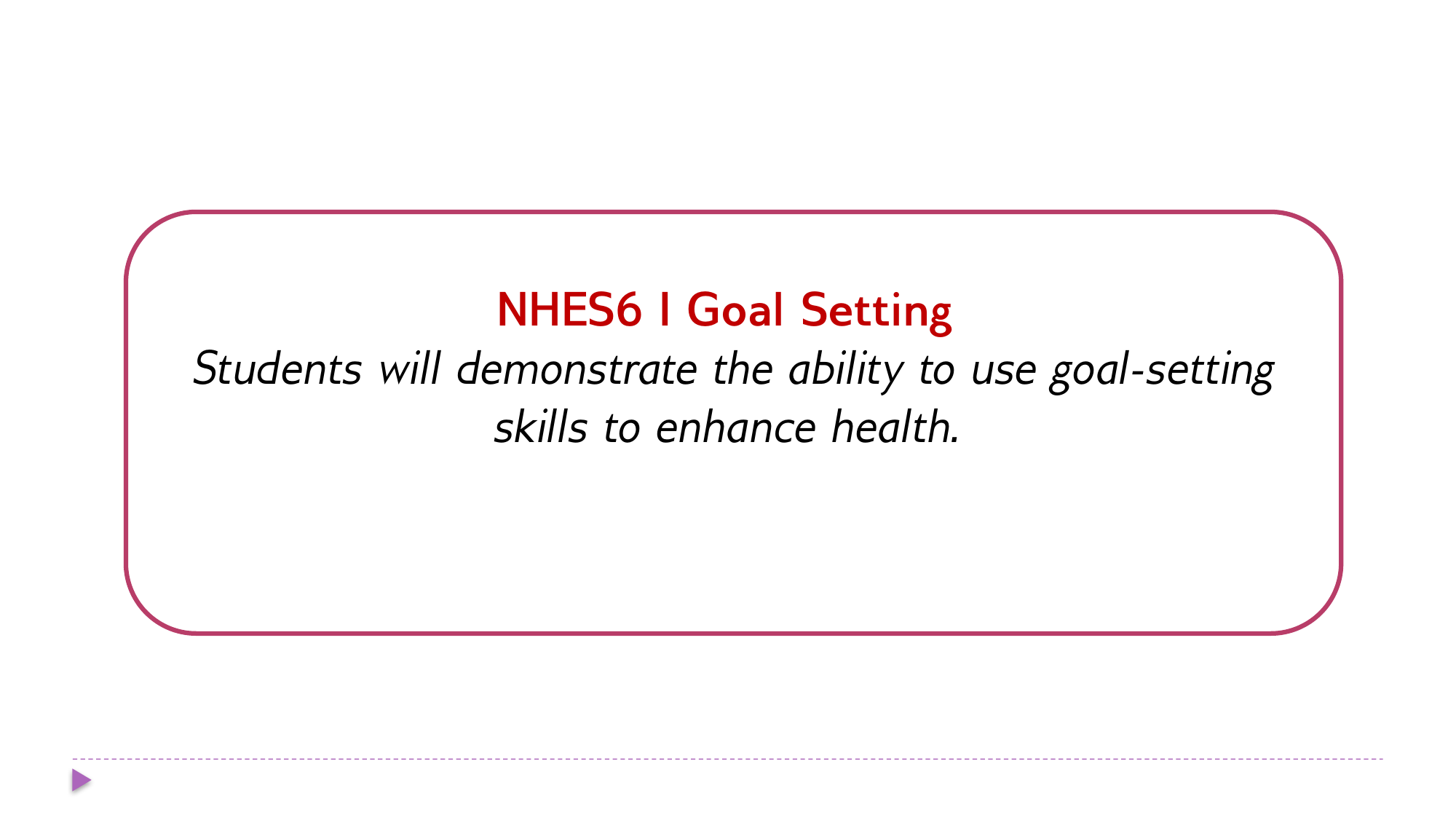

NHES6 I Goal Setting
Students will demonstrate the ability to use goal-setting skills to enhance health.